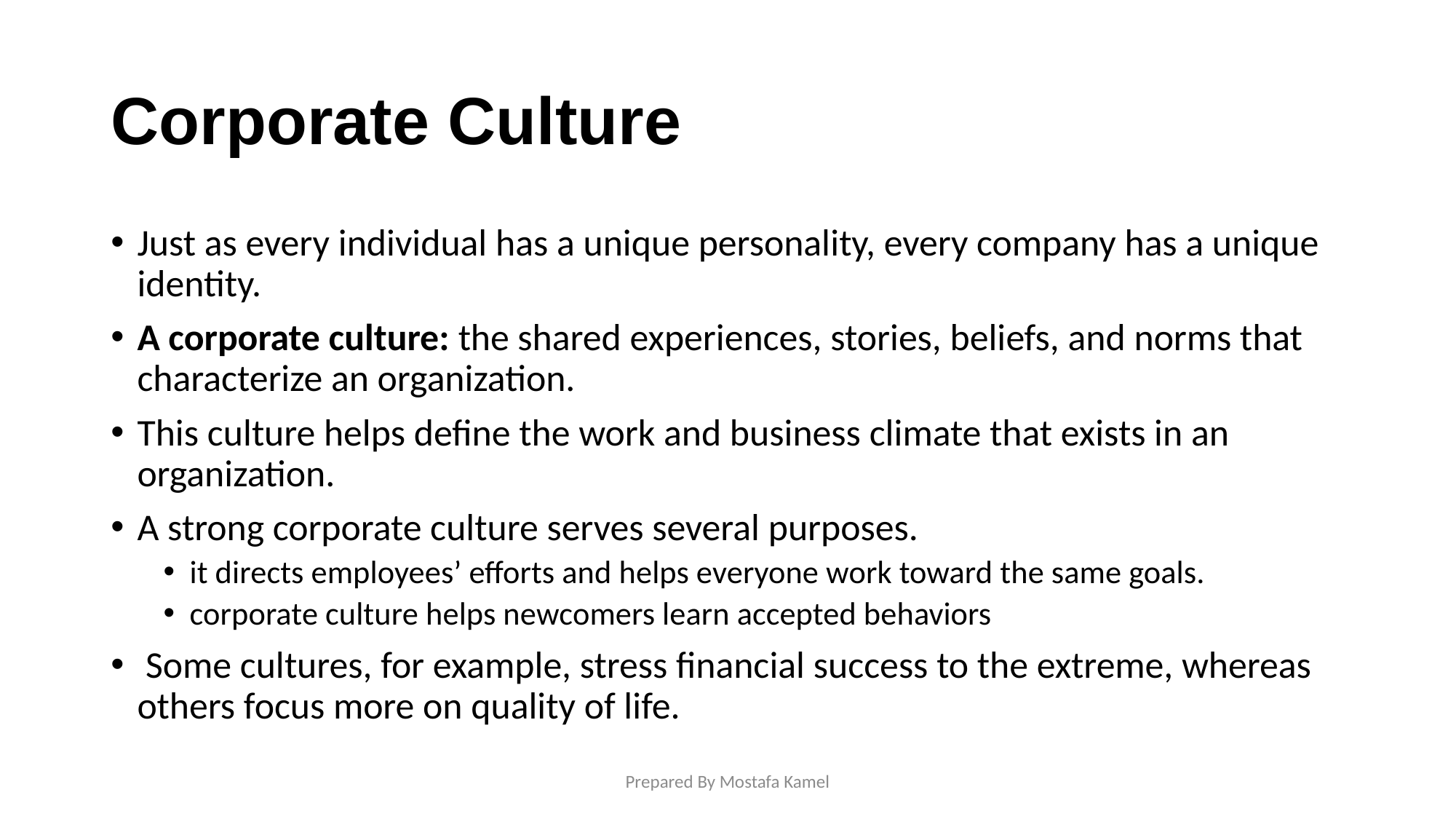

# Corporate Culture
Just as every individual has a unique personality, every company has a unique identity.
A corporate culture: the shared experiences, stories, beliefs, and norms that characterize an organization.
This culture helps define the work and business climate that exists in an organization.
A strong corporate culture serves several purposes.
it directs employees’ efforts and helps everyone work toward the same goals.
corporate culture helps newcomers learn accepted behaviors
 Some cultures, for example, stress financial success to the extreme, whereas others focus more on quality of life.
Prepared By Mostafa Kamel